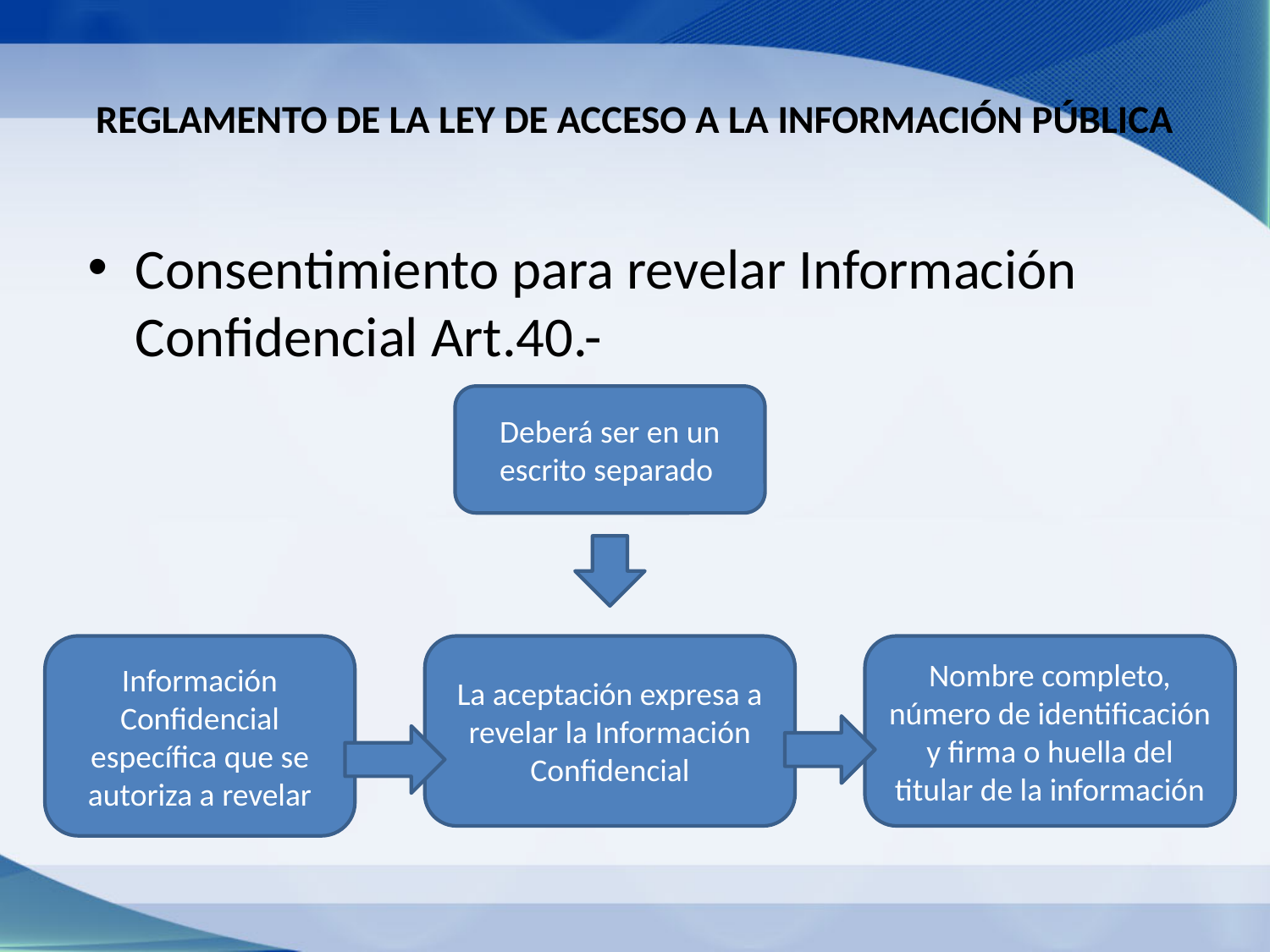

# REGLAMENTO DE LA LEY DE ACCESO A LA INFORMACIÓN PÚBLICA
Consentimiento para revelar Información Confidencial Art.40.-

Deberá ser en un escrito separado

Información Confidencial específica que se autoriza a revelar
La aceptación expresa a revelar la Información Confidencial
Nombre completo, número de identificación y firma o huella del titular de la información